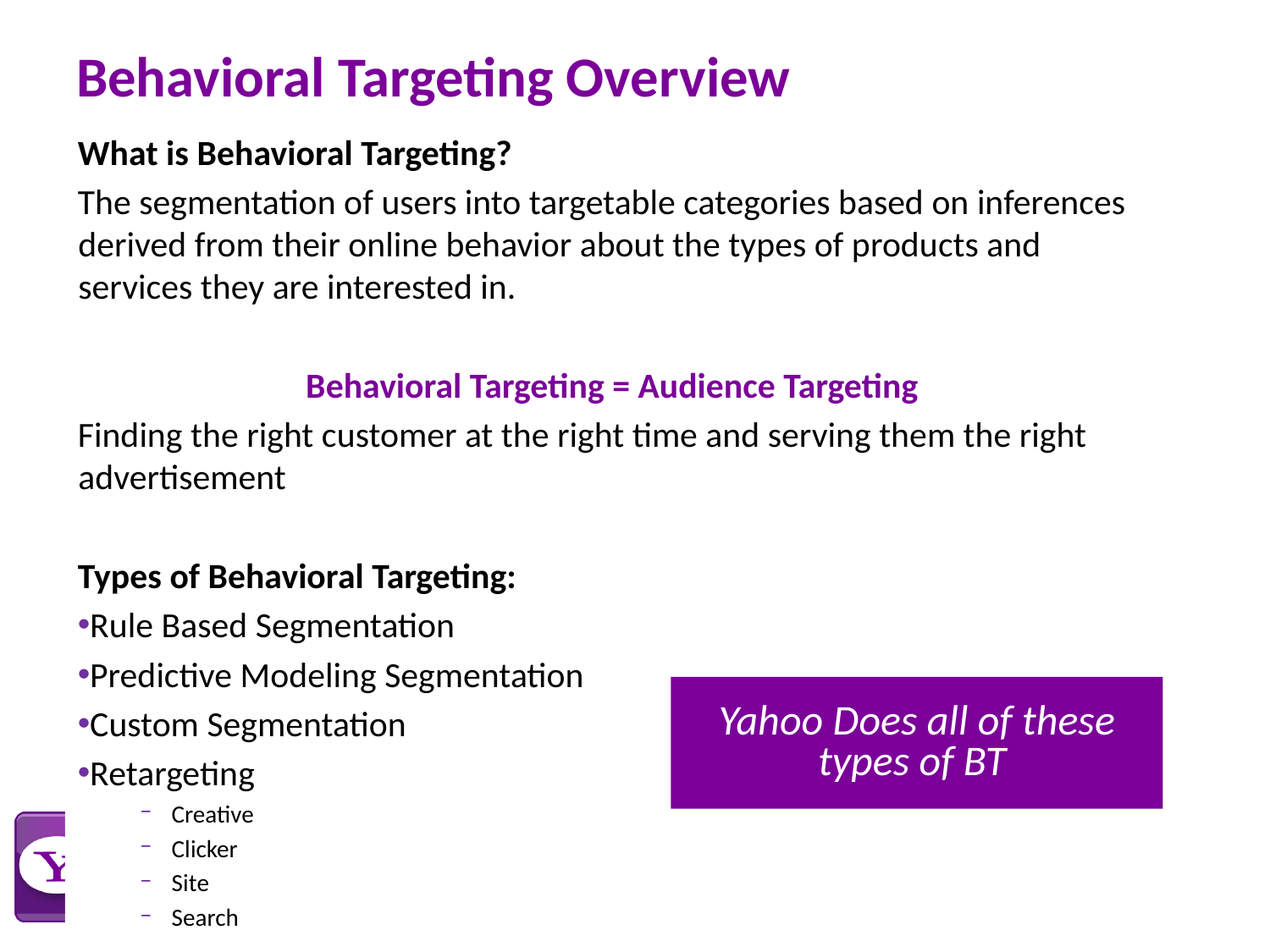

# Behavioral Targeting Overview
What is Behavioral Targeting?
The segmentation of users into targetable categories based on inferences derived from their online behavior about the types of products and services they are interested in.

Behavioral Targeting = Audience Targeting
Finding the right customer at the right time and serving them the right advertisement

Types of Behavioral Targeting:
Rule Based Segmentation
Predictive Modeling Segmentation
Custom Segmentation
Retargeting
Creative
Clicker
Site
Search
Yahoo Does all of these types of BT